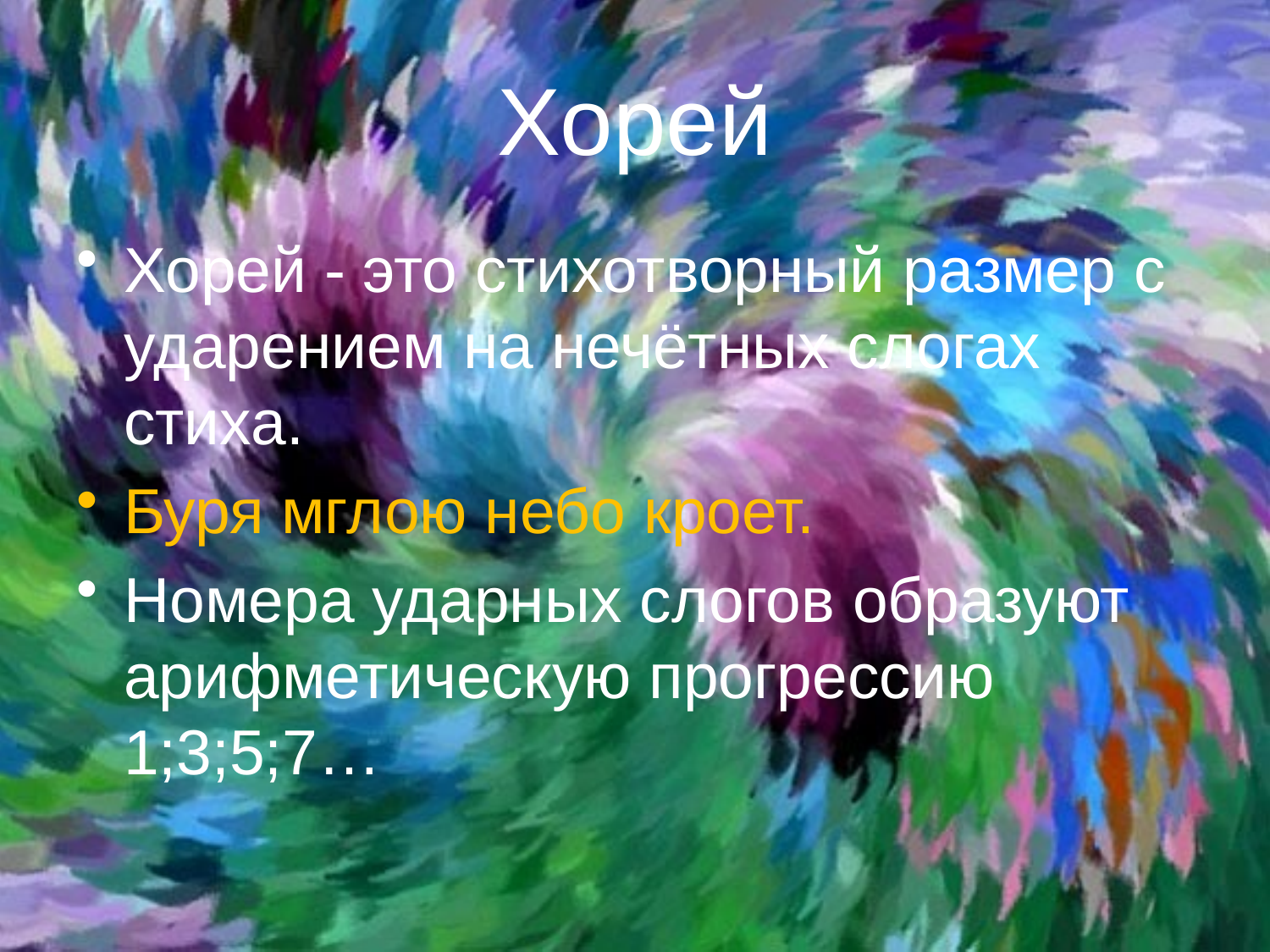

# Хорей
Хорей - это стихотворный размер с ударением на нечётных слогах стиха.
Буря мглою небо кроет.
Номера ударных слогов образуют арифметическую прогрессию 1;3;5;7…